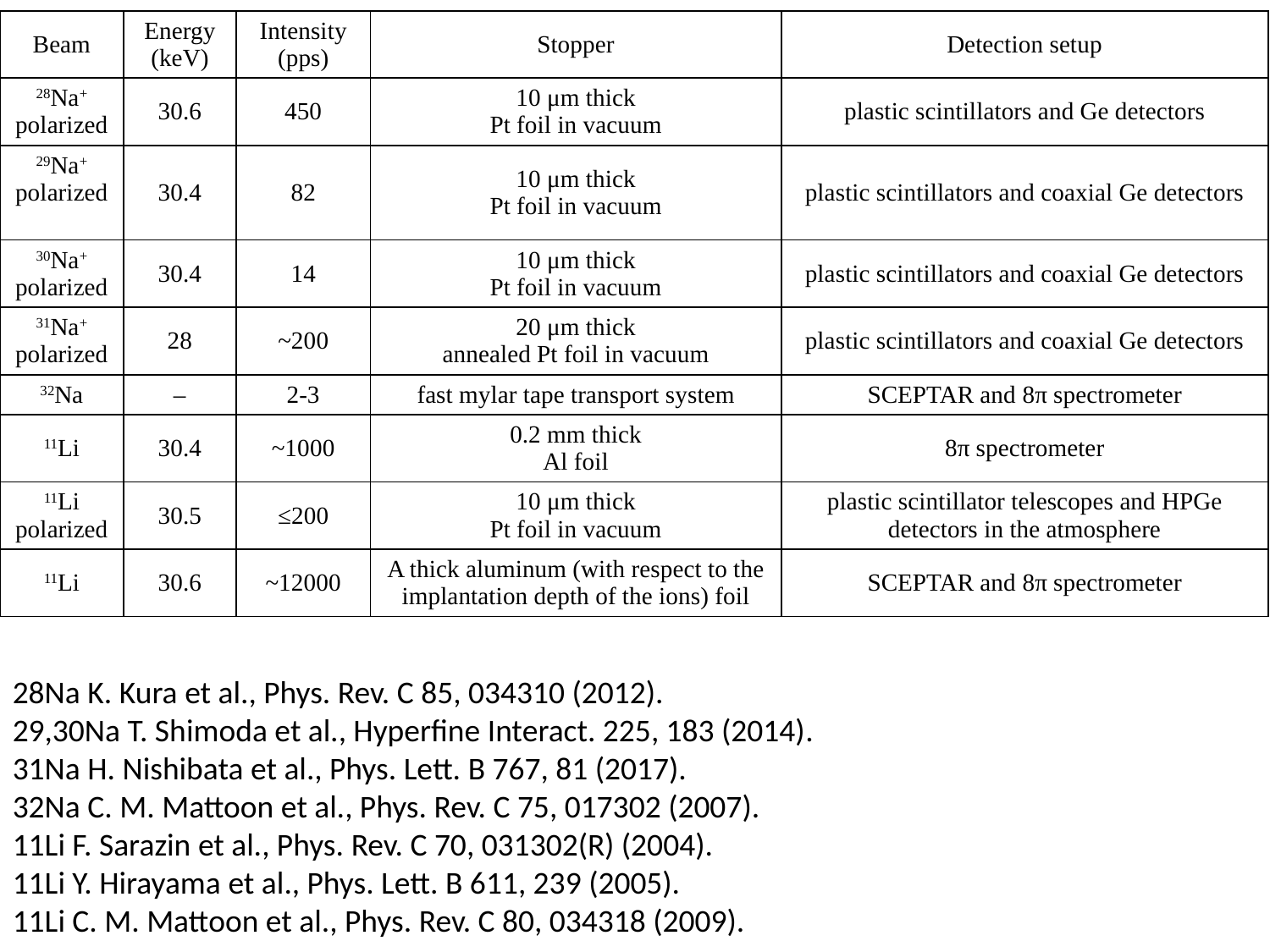

| Beam | Energy (keV) | Intensity (pps) | Stopper | Detection setup |
| --- | --- | --- | --- | --- |
| 28Na+ polarized | 30.6 | 450 | 10 μm thick Pt foil in vacuum | plastic scintillators and Ge detectors |
| 29Na+ polarized | 30.4 | 82 | 10 μm thick Pt foil in vacuum | plastic scintillators and coaxial Ge detectors |
| 30Na+ polarized | 30.4 | 14 | 10 μm thick Pt foil in vacuum | plastic scintillators and coaxial Ge detectors |
| 31Na+ polarized | 28 | ~200 | 20 μm thick annealed Pt foil in vacuum | plastic scintillators and coaxial Ge detectors |
| 32Na | – | 2-3 | fast mylar tape transport system | SCEPTAR and 8π spectrometer |
| 11Li | 30.4 | ~1000 | 0.2 mm thick Al foil | 8π spectrometer |
| 11Li polarized | 30.5 | ≤200 | 10 μm thick Pt foil in vacuum | plastic scintillator telescopes and HPGe detectors in the atmosphere |
| 11Li | 30.6 | ~12000 | A thick aluminum (with respect to the implantation depth of the ions) foil | SCEPTAR and 8π spectrometer |
28Na K. Kura et al., Phys. Rev. C 85, 034310 (2012).
29,30Na T. Shimoda et al., Hyperfine Interact. 225, 183 (2014).
31Na H. Nishibata et al., Phys. Lett. B 767, 81 (2017).
32Na C. M. Mattoon et al., Phys. Rev. C 75, 017302 (2007).
11Li F. Sarazin et al., Phys. Rev. C 70, 031302(R) (2004).
11Li Y. Hirayama et al., Phys. Lett. B 611, 239 (2005).
11Li C. M. Mattoon et al., Phys. Rev. C 80, 034318 (2009).